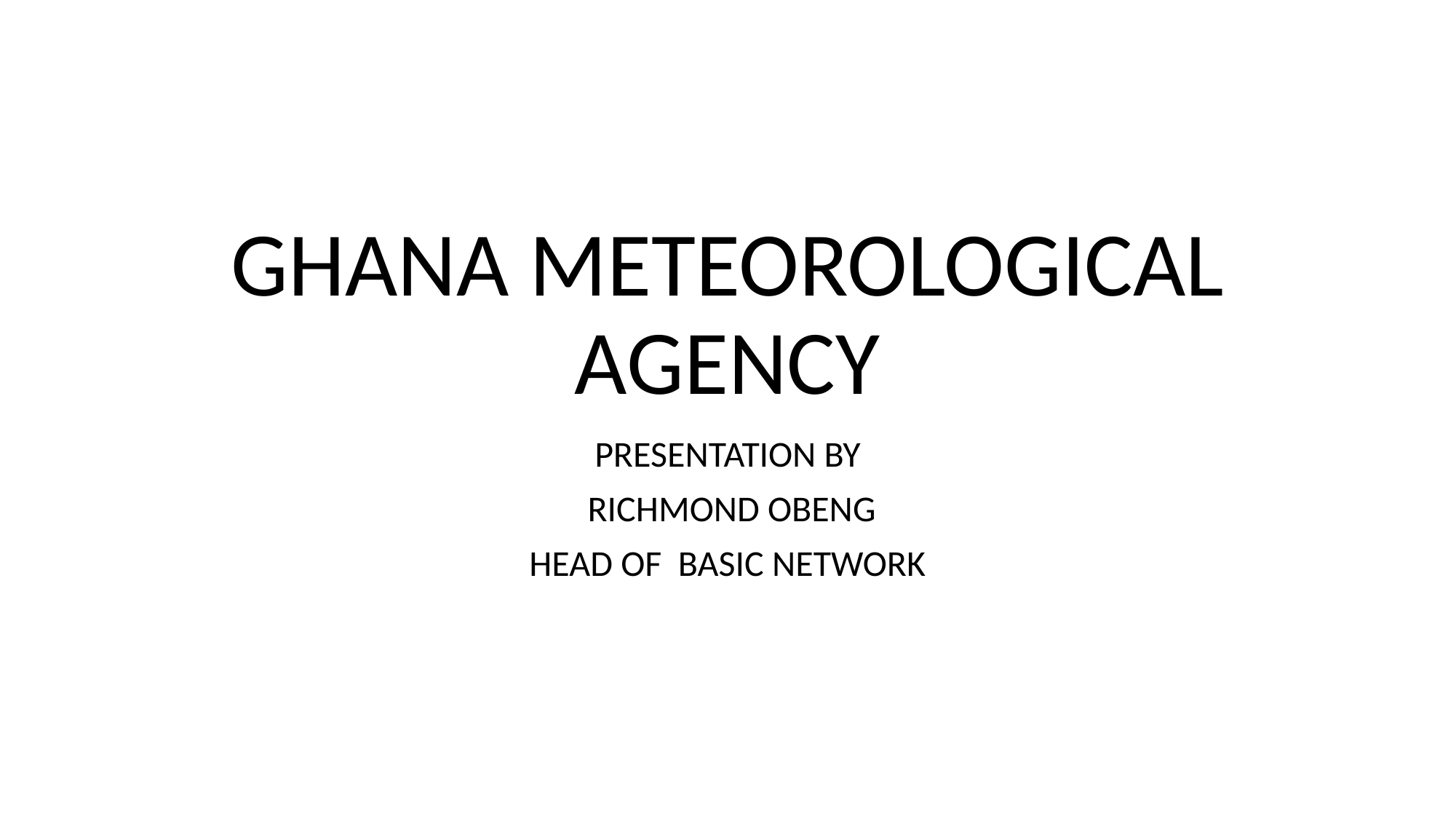

# GHANA METEOROLOGICAL AGENCY
PRESENTATION BY
 RICHMOND OBENG
HEAD OF  BASIC NETWORK